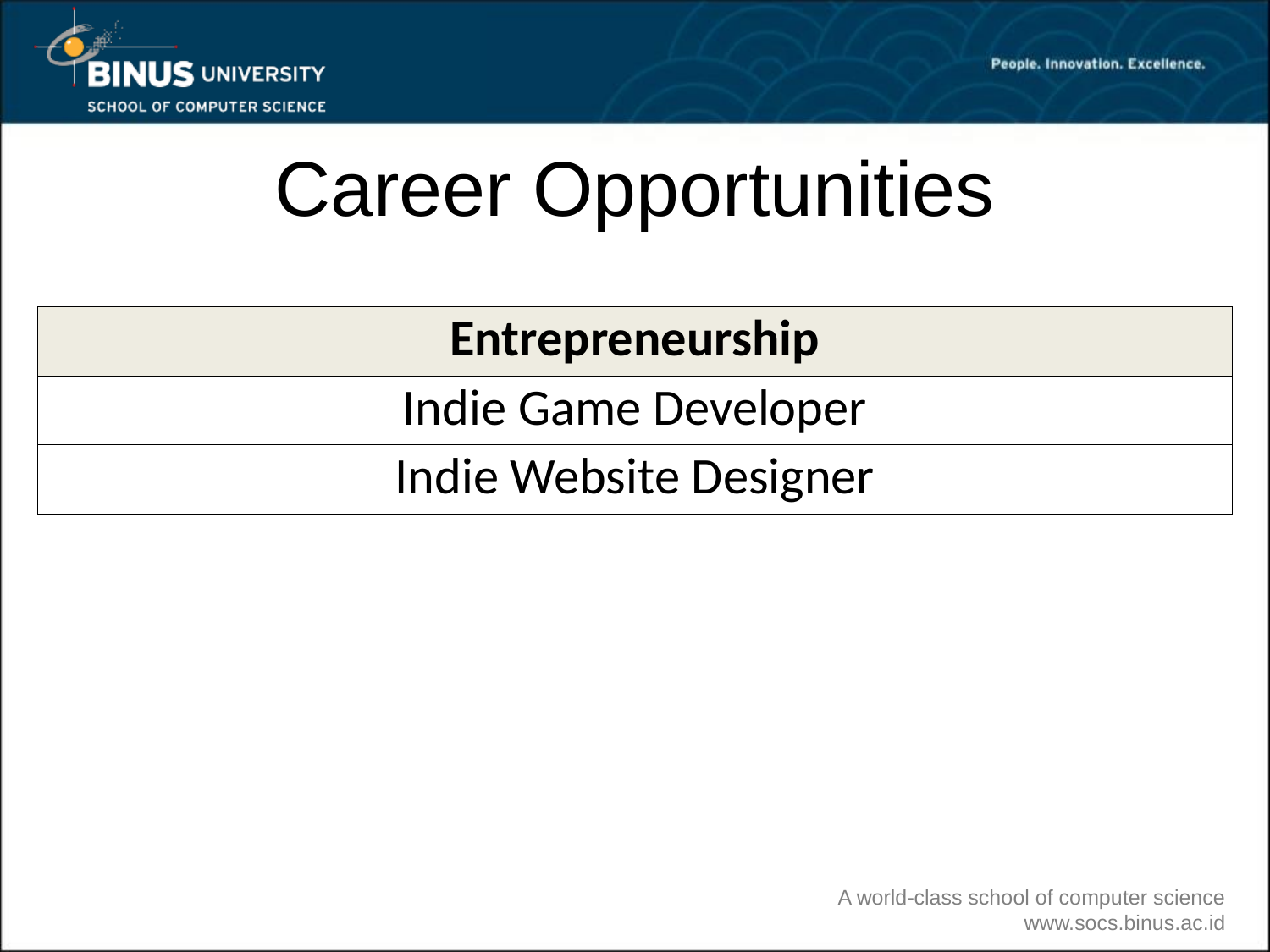

# Career Opportunities
| Entrepreneurship |
| --- |
| Indie Game Developer |
| Indie Website Designer |